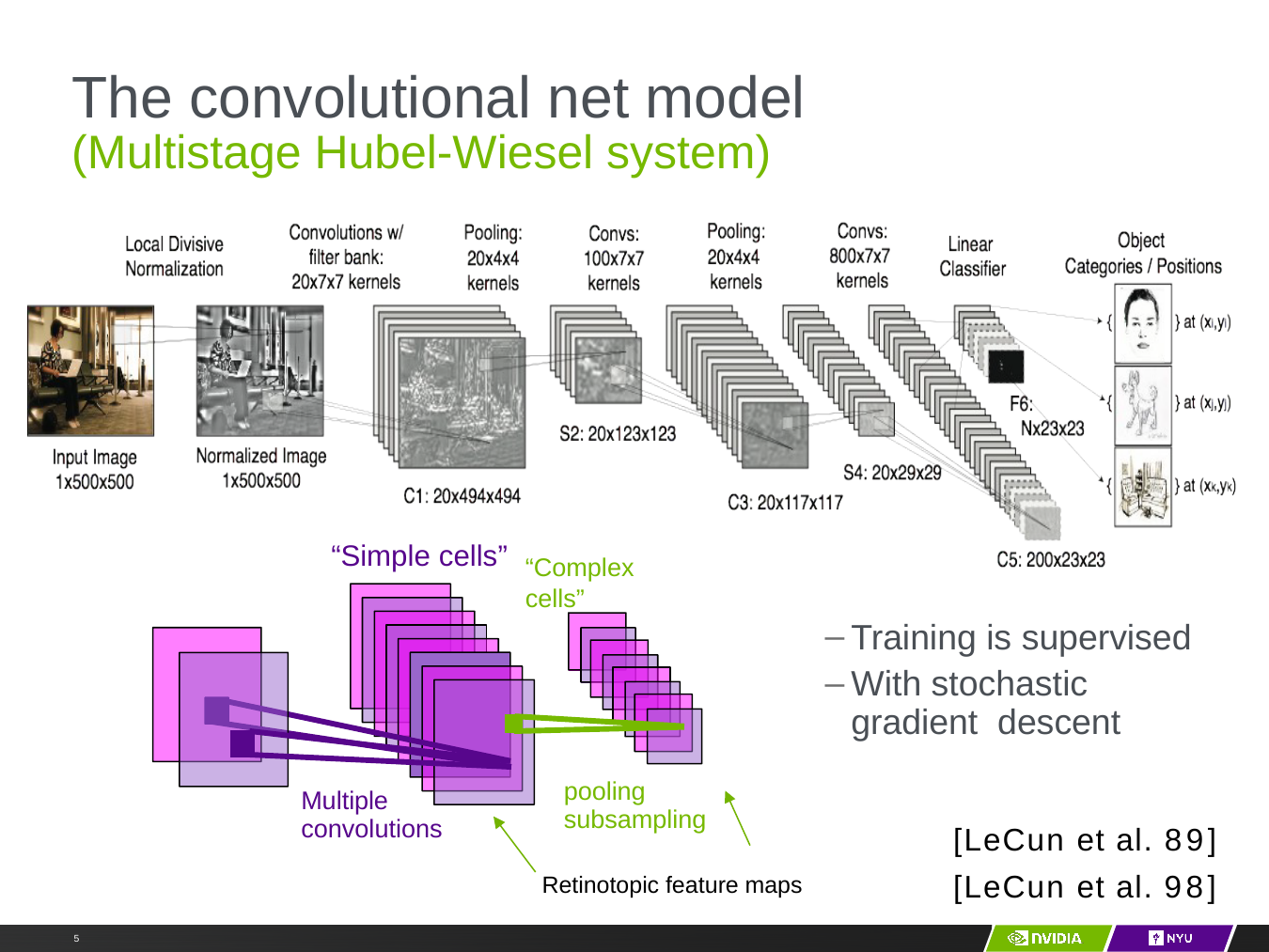

# The convolutional net model
Y LeCun
(Multistage Hubel-Wiesel system)

“Simple cells”
“Complex
cells”

pooling  subsampling
Multiple  convolutions

Training is supervised
With stochastic gradient  descent

[LeCun et al. 89]  [LeCun et al. 98]
Retinotopic feature maps